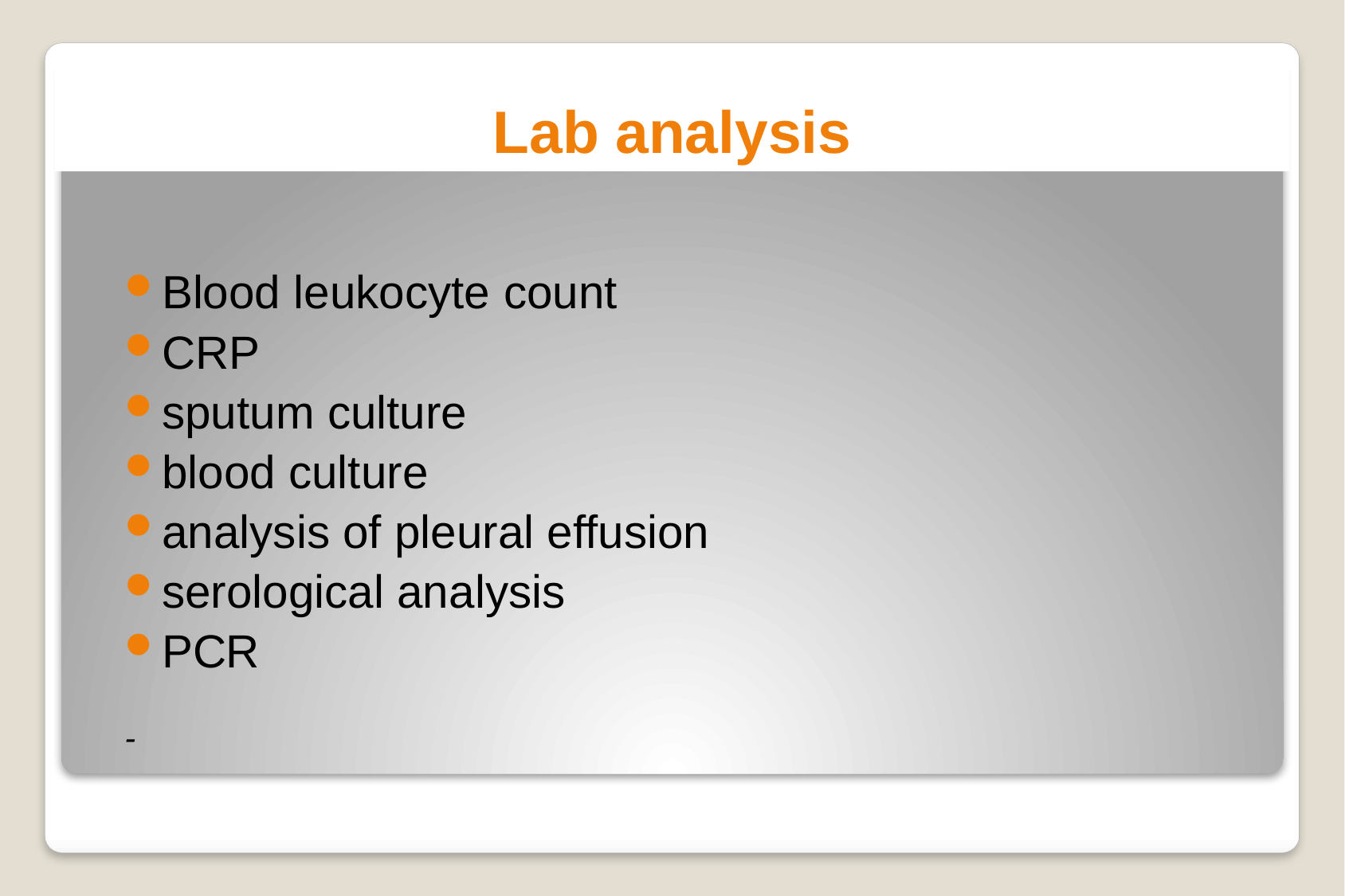

# Lab analysis

Blood leukocyte count
CRP
sputum culture
blood culture
analysis of pleural effusion
serological analysis
PCR

-